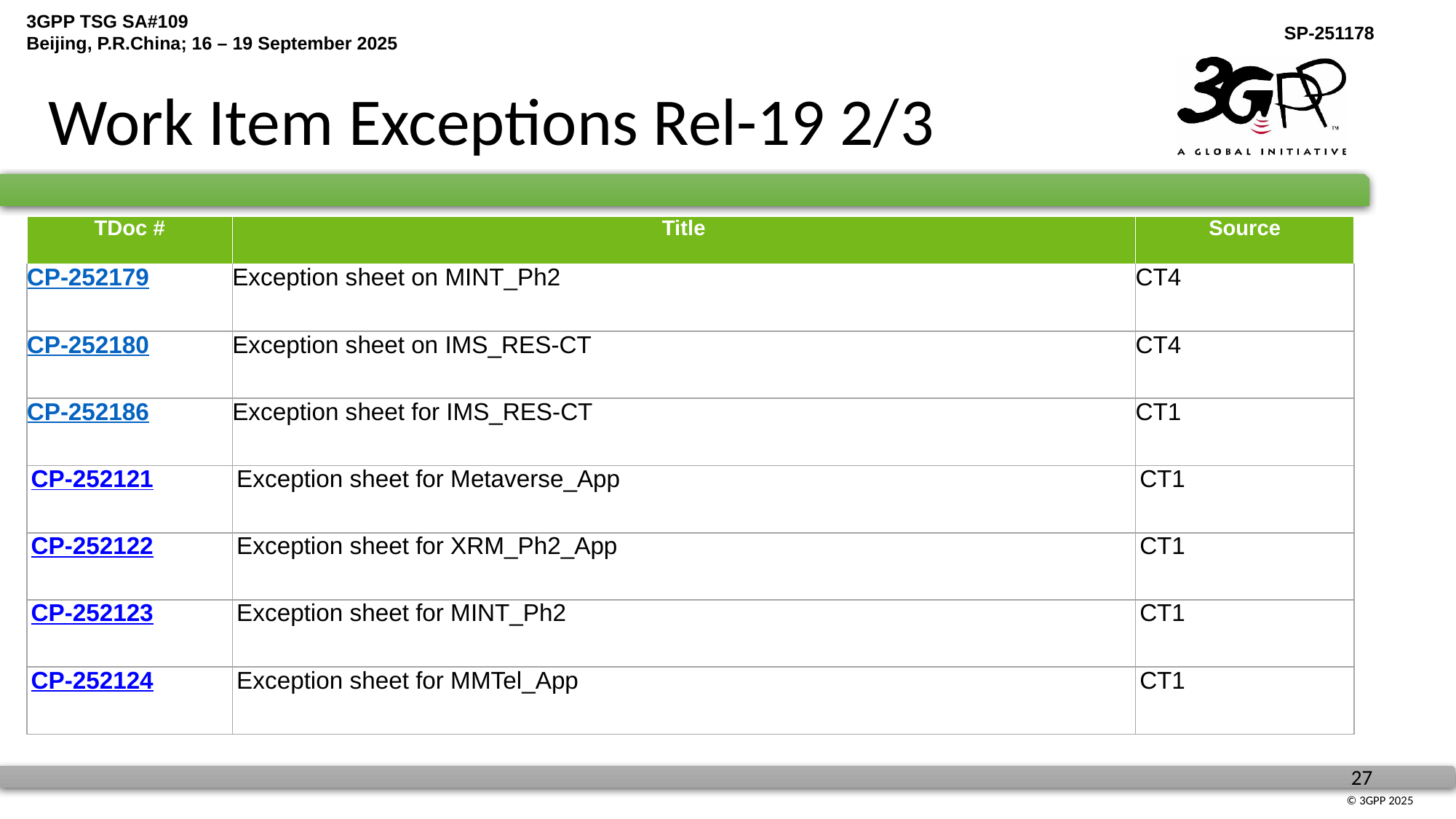

# Work Item Exceptions Rel-19 2/3
| TDoc # | Title | Source |
| --- | --- | --- |
| CP-252179 | Exception sheet on MINT\_Ph2 | CT4 |
| CP-252180 | Exception sheet on IMS\_RES-CT | CT4 |
| CP-252186 | Exception sheet for IMS\_RES-CT | CT1 |
| CP-252121 | Exception sheet for Metaverse\_App | CT1 |
| CP-252122 | Exception sheet for XRM\_Ph2\_App | CT1 |
| CP-252123 | Exception sheet for MINT\_Ph2 | CT1 |
| CP-252124 | Exception sheet for MMTel\_App | CT1 |